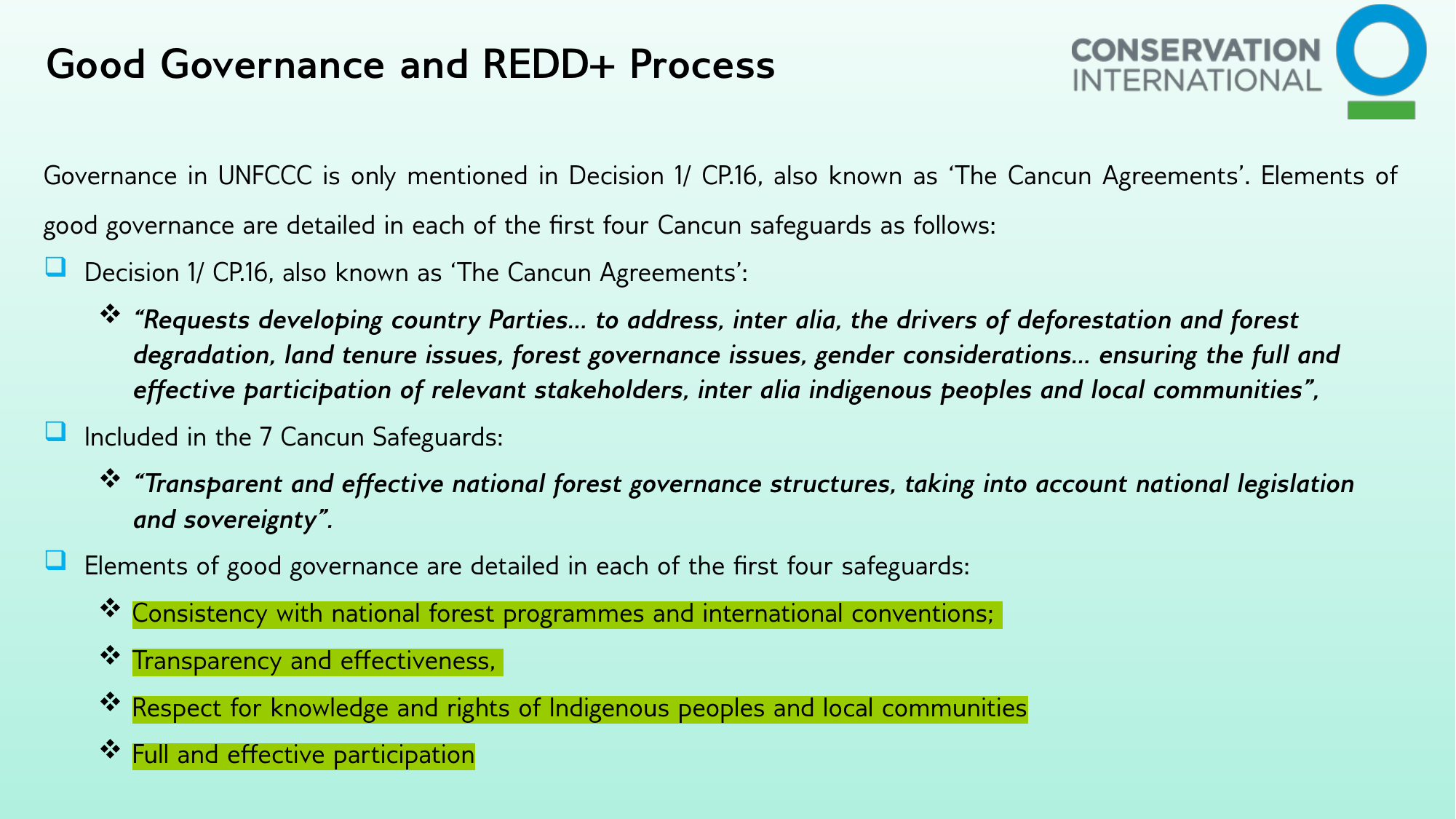

Good Governance and REDD+ Process
Governance in UNFCCC is only mentioned in Decision 1/ CP.16, also known as ‘The Cancun Agreements’. Elements of good governance are detailed in each of the first four Cancun safeguards as follows:
Decision 1/ CP.16, also known as ‘The Cancun Agreements’:
“Requests developing country Parties... to address, inter alia, the drivers of deforestation and forest degradation, land tenure issues, forest governance issues, gender considerations... ensuring the full and effective participation of relevant stakeholders, inter alia indigenous peoples and local communities”,
Included in the 7 Cancun Safeguards:
“Transparent and effective national forest governance structures, taking into account national legislation and sovereignty”.
Elements of good governance are detailed in each of the first four safeguards:
Consistency with national forest programmes and international conventions;
Transparency and effectiveness,
Respect for knowledge and rights of Indigenous peoples and local communities
Full and effective participation